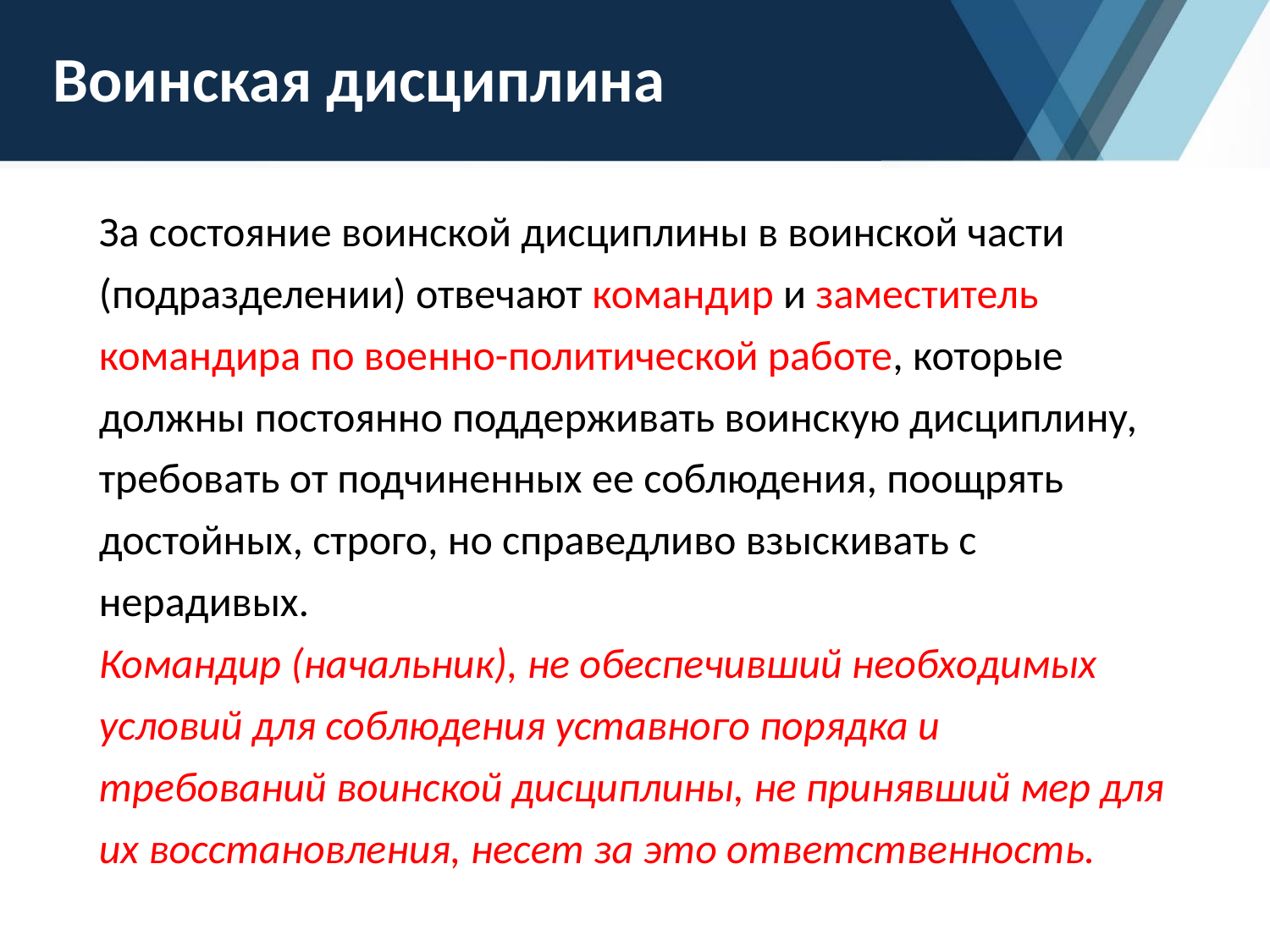

# Воинская дисциплина
За состояние воинской дисциплины в воинской части (подразделении) отвечают командир и заместитель командира по военно-политической работе, которые должны постоянно поддерживать воинскую дисциплину, требовать от подчиненных ее соблюдения, поощрять достойных, строго, но справедливо взыскивать с нерадивых.
Командир (начальник), не обеспечивший необходимых условий для соблюдения уставного порядка и требований воинской дисциплины, не принявший мер для их восстановления, несет за это ответственность.